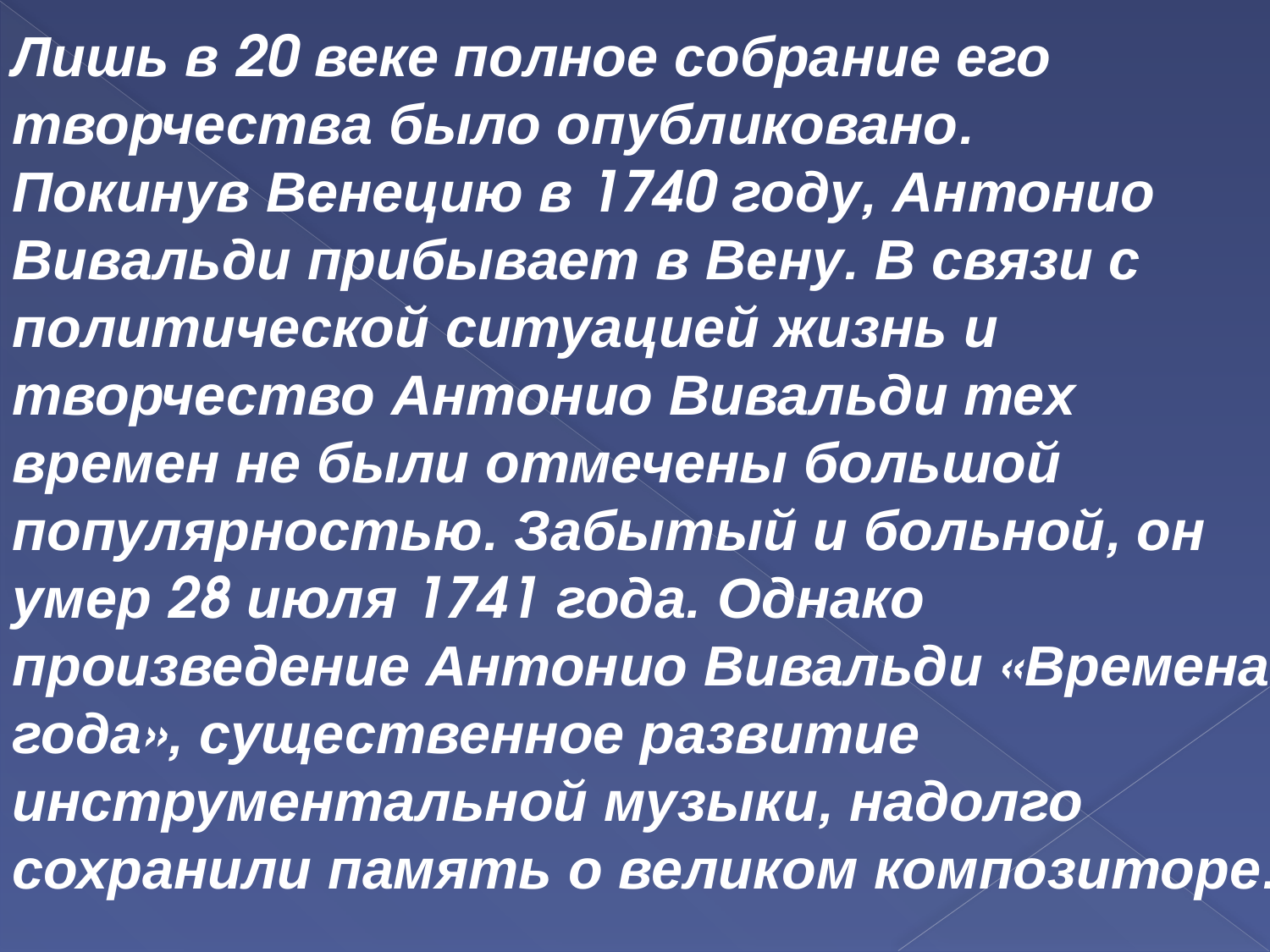

Лишь в 20 веке полное собрание его творчества было опубликовано.
Покинув Венецию в 1740 году, Антонио Вивальди прибывает в Вену. В связи с политической ситуацией жизнь и творчество Антонио Вивальди тех времен не были отмечены большой популярностью. Забытый и больной, он умер 28 июля 1741 года. Однако произведение Антонио Вивальди «Времена года», существенное развитие инструментальной музыки, надолго сохранили память о великом композиторе.